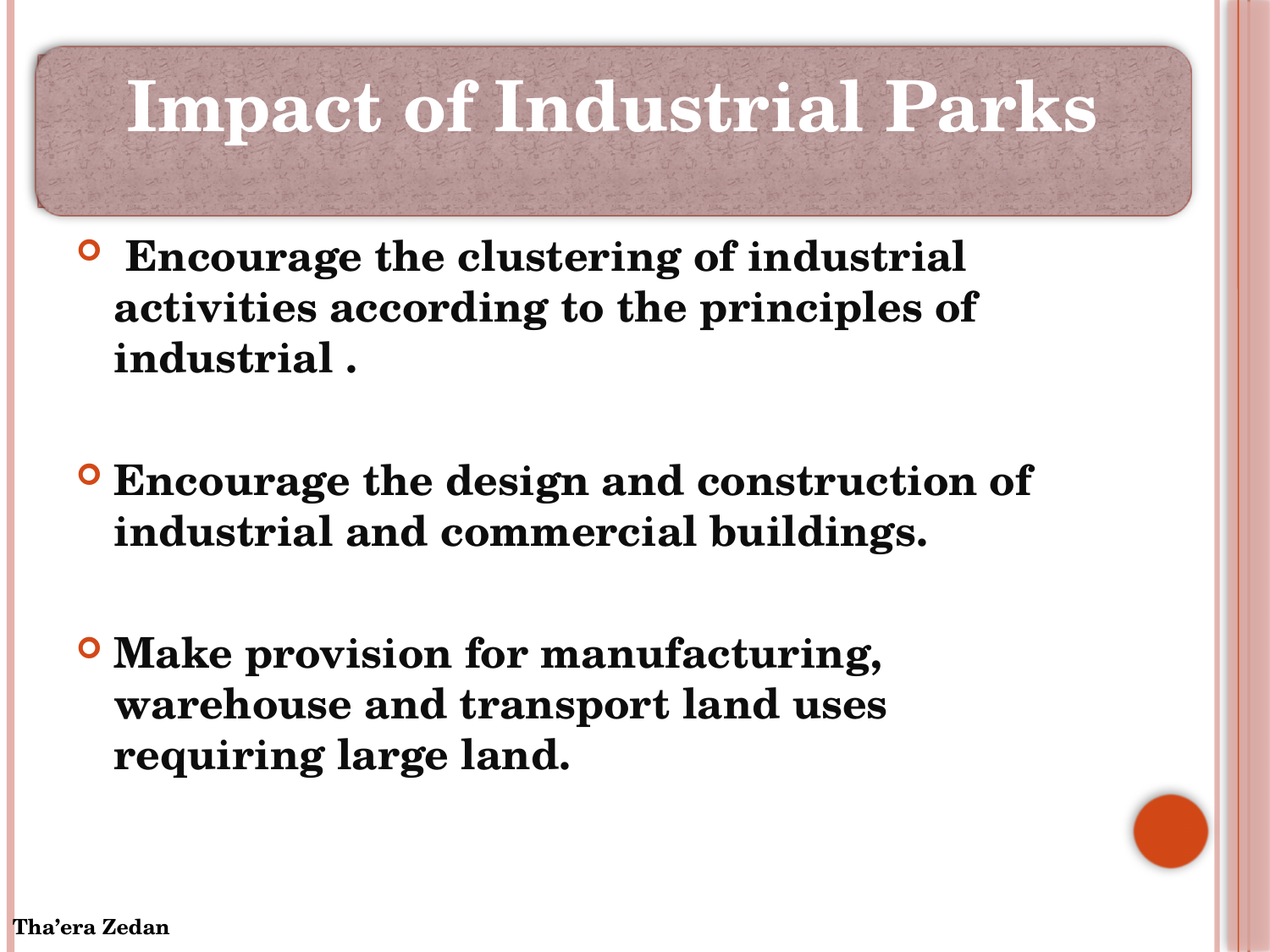

Impact of Industrial Parks

 Encourage the clustering of industrial activities according to the principles of industrial .

Encourage the design and construction of industrial and commercial buildings.

Make provision for manufacturing, warehouse and transport land uses requiring large land.
Tha’era Zedan